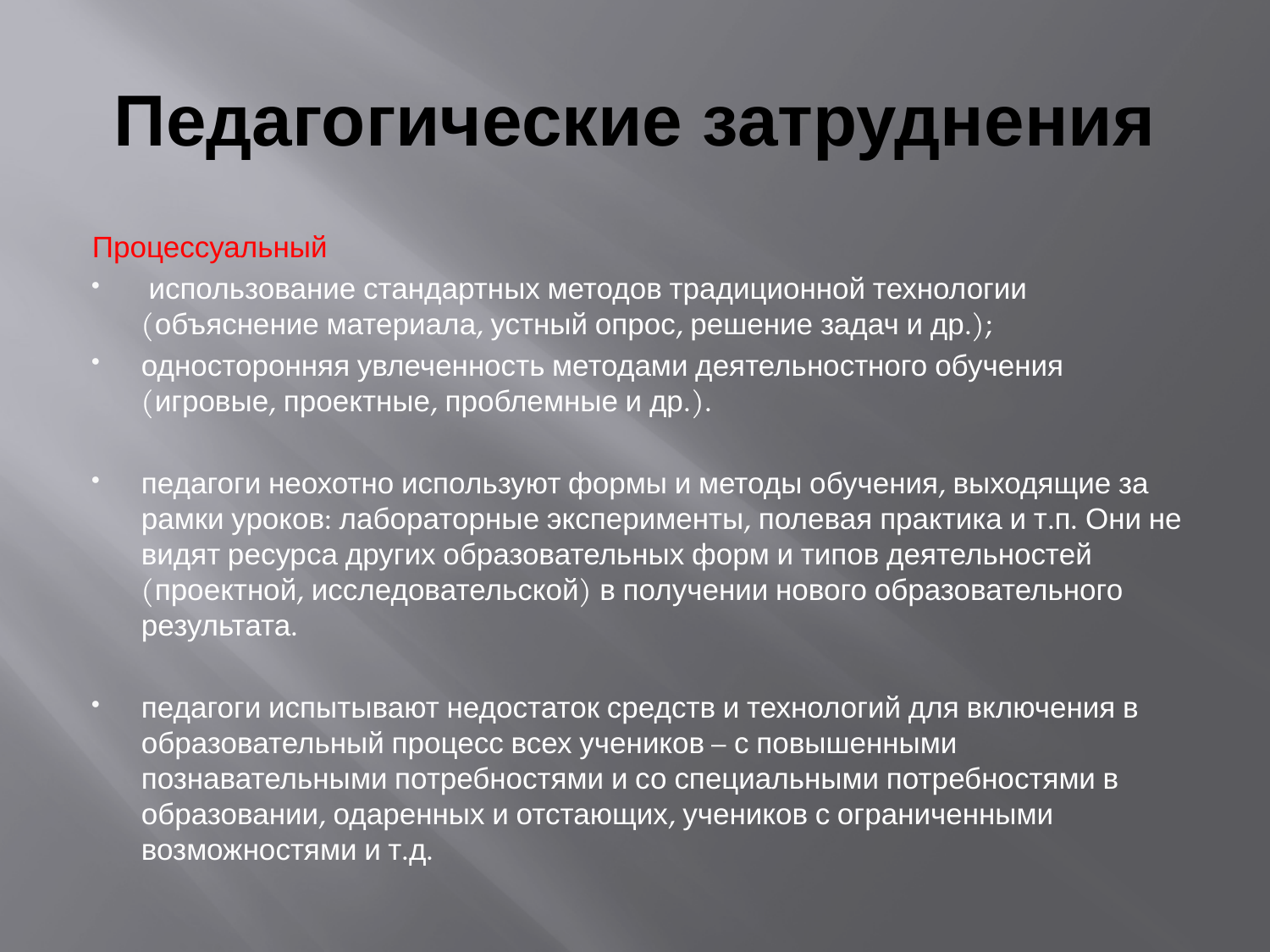

# Педагогические затруднения
Процессуальный
 использование стандартных методов традиционной технологии (объяснение материала, устный опрос, решение задач и др.);
односторонняя увлеченность методами деятельностного обучения (игровые, проектные, проблемные и др.).

педагоги неохотно используют формы и методы обучения, выходящие за рамки уроков: лабораторные эксперименты, полевая практика и т.п. Они не видят ресурса других образовательных форм и типов деятельностей (проектной, исследовательской) в получении нового образовательного результата.

педагоги испытывают недостаток средств и технологий для включения в образовательный процесс всех учеников – с повышенными познавательными потребностями и со специальными потребностями в образовании, одаренных и отстающих, учеников с ограниченными возможностями и т.д.